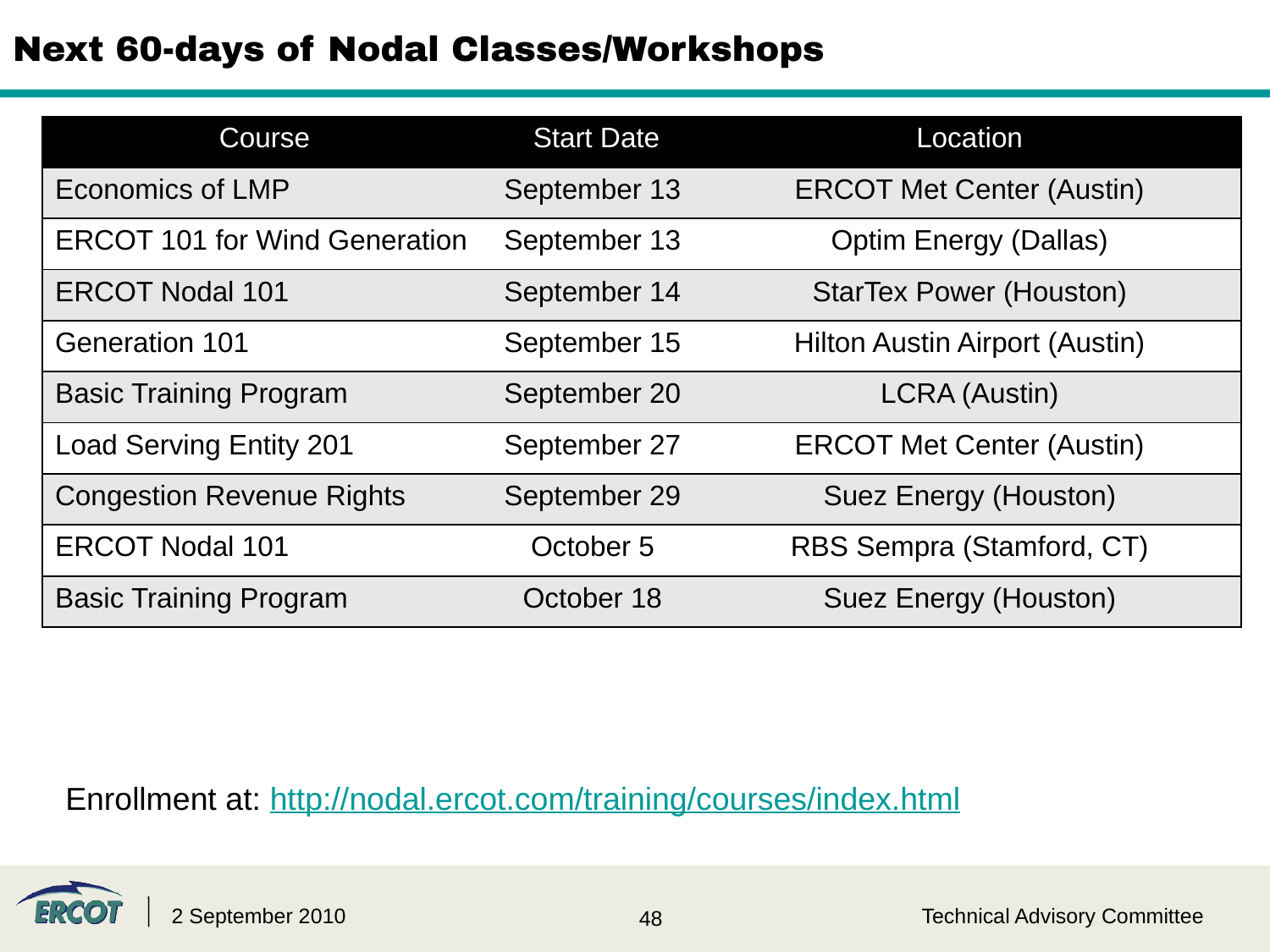

# Next 60-days of Nodal Classes/Workshops
| Course | Start Date | Location |
| --- | --- | --- |
| Economics of LMP | September 13 | ERCOT Met Center (Austin) |
| ERCOT 101 for Wind Generation | September 13 | Optim Energy (Dallas) |
| ERCOT Nodal 101 | September 14 | StarTex Power (Houston) |
| Generation 101 | September 15 | Hilton Austin Airport (Austin) |
| Basic Training Program | September 20 | LCRA (Austin) |
| Load Serving Entity 201 | September 27 | ERCOT Met Center (Austin) |
| Congestion Revenue Rights | September 29 | Suez Energy (Houston) |
| ERCOT Nodal 101 | October 5 | RBS Sempra (Stamford, CT) |
| Basic Training Program | October 18 | Suez Energy (Houston) |
Enrollment at: http://nodal.ercot.com/training/courses/index.html
2 September 2010
Technical Advisory Committee